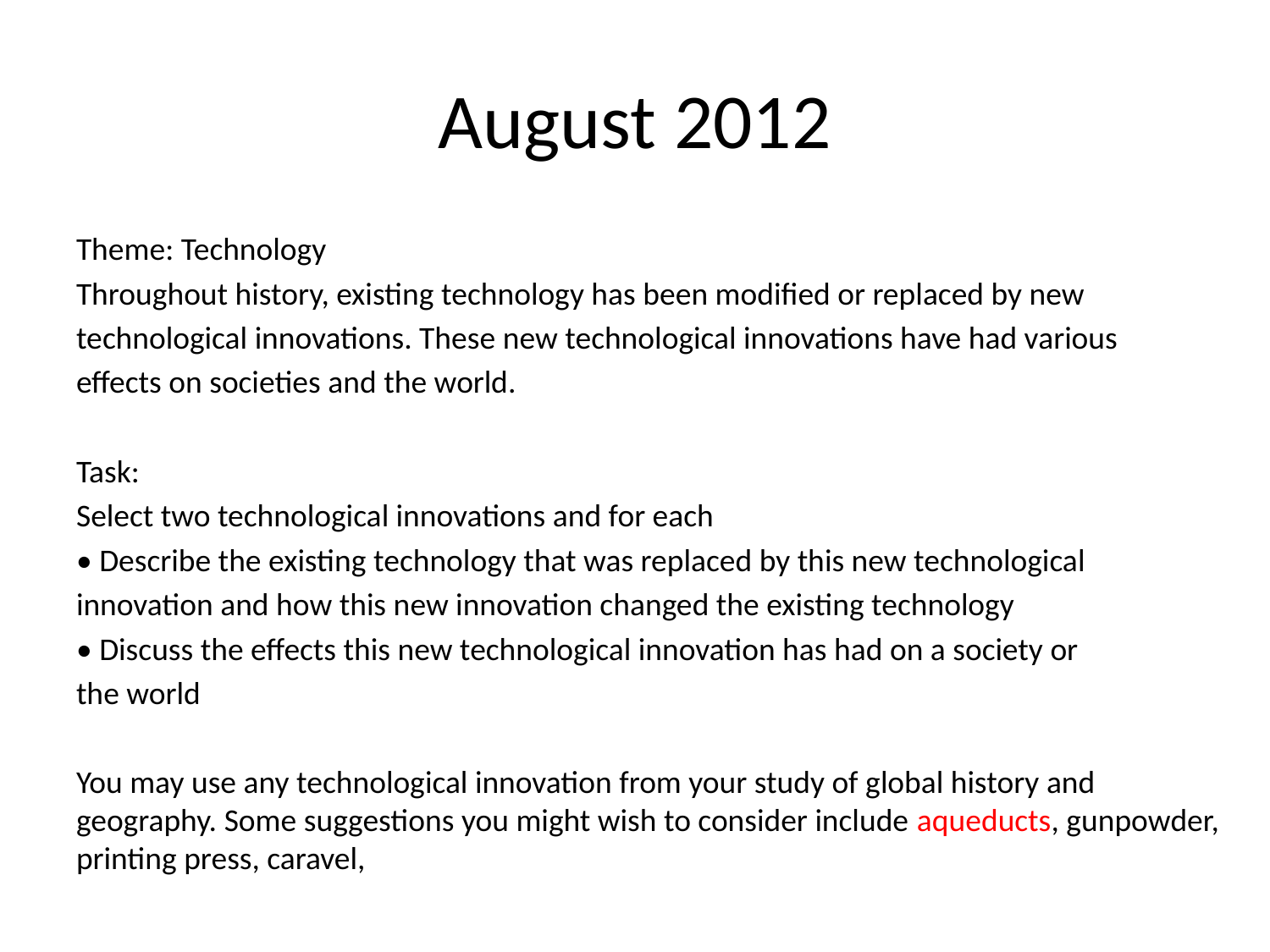

# August 2012
Theme: Technology
Throughout history, existing technology has been modified or replaced by new
technological innovations. These new technological innovations have had various
effects on societies and the world.

Task:
Select two technological innovations and for each
• Describe the existing technology that was replaced by this new technological
innovation and how this new innovation changed the existing technology
• Discuss the effects this new technological innovation has had on a society or
the world

You may use any technological innovation from your study of global history and geography. Some suggestions you might wish to consider include aqueducts, gunpowder, printing press, caravel,